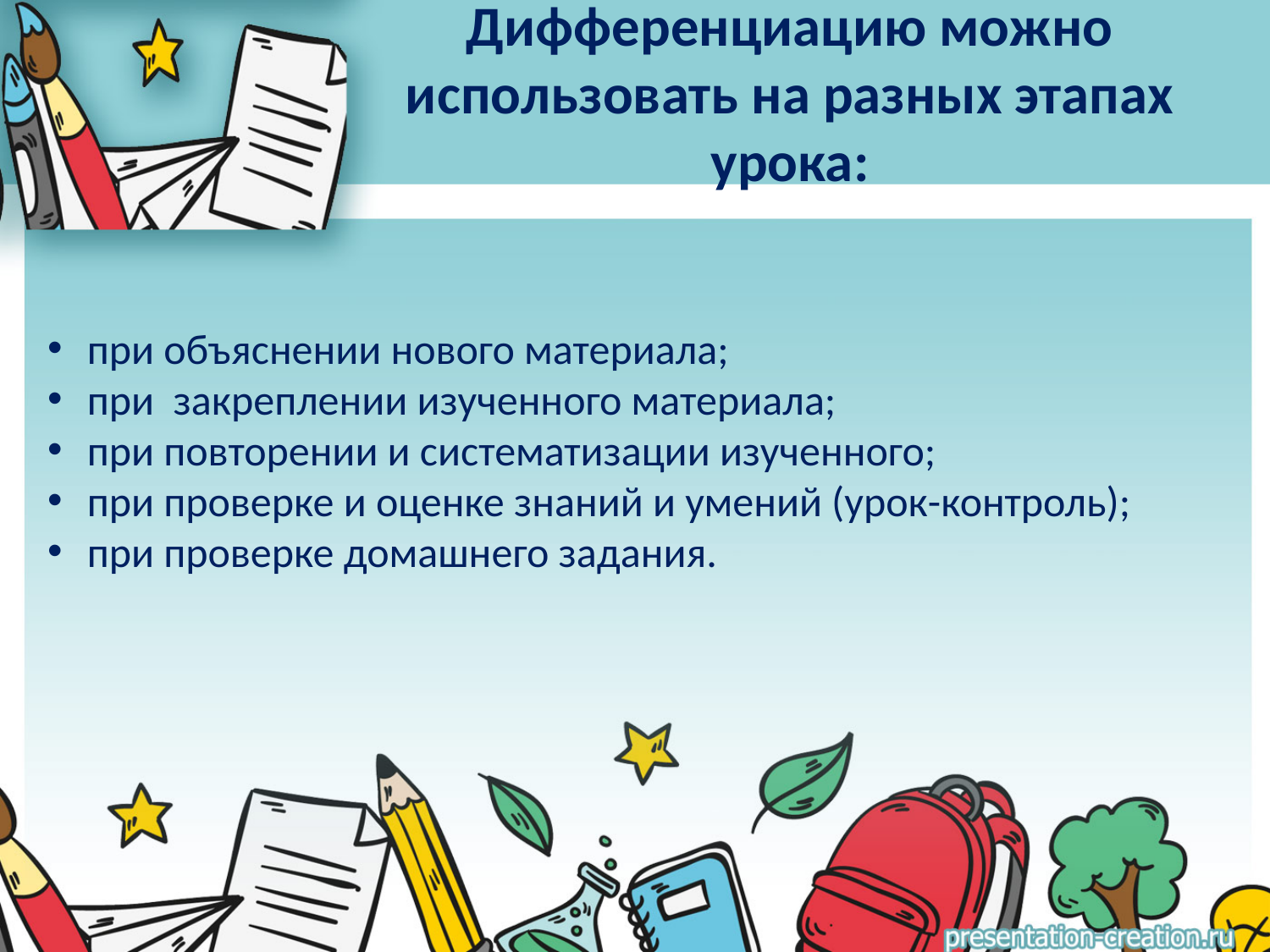

# Дифференциацию можно использовать на разных этапах урока:

при объяснении нового материала;
при  закреплении изученного материала;
при повторении и систематизации изученного;
при проверке и оценке знаний и умений (урок-контроль);
при проверке домашнего задания.